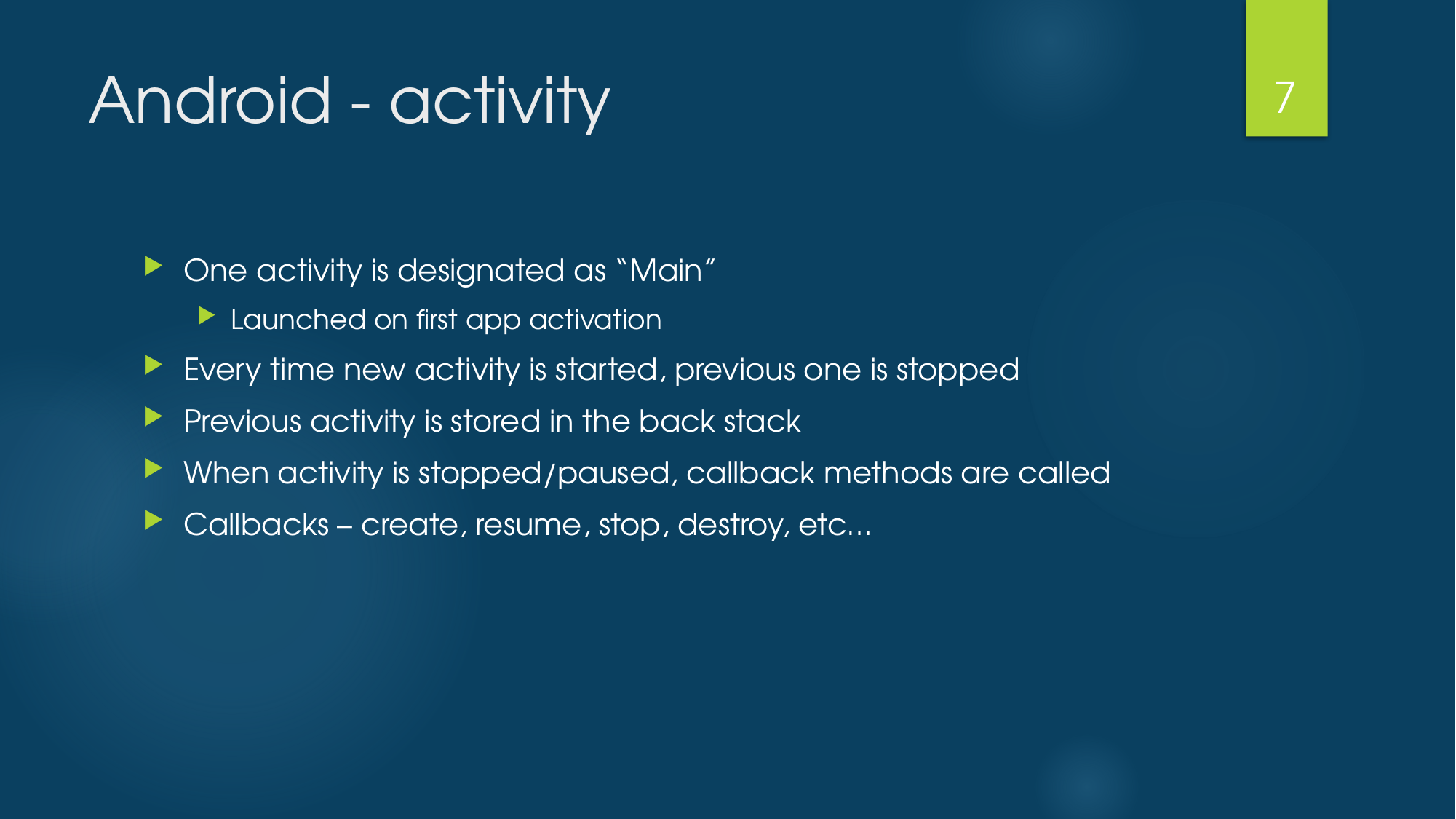

7
# Android - activity
One activity is designated as “Main”
Launched on first app activation
Every time new activity is started, previous one is stopped
Previous activity is stored in the back stack
When activity is stopped/paused, callback methods are called
Callbacks – create, resume, stop, destroy, etc…